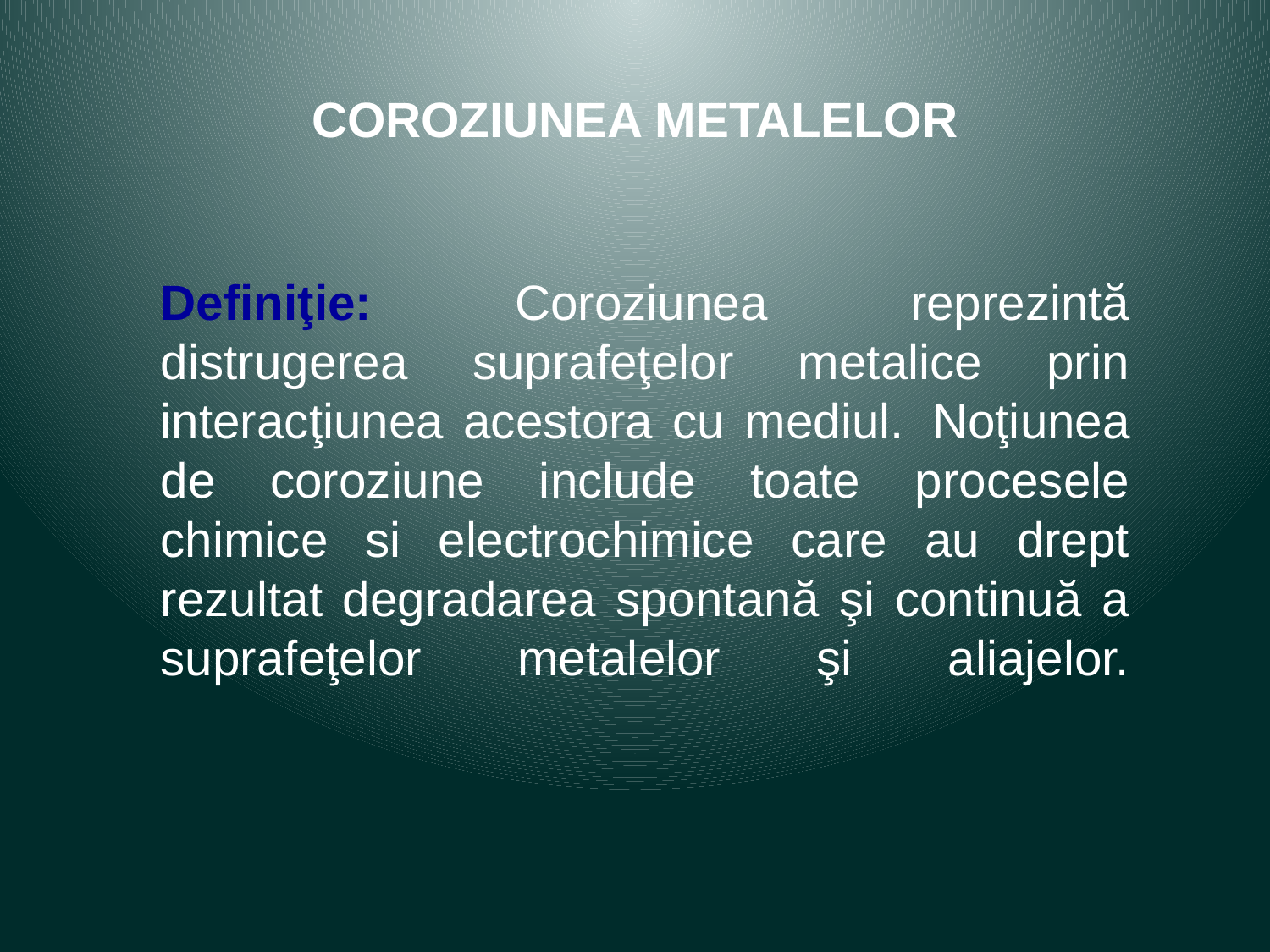

# COROZIUNEA METALELOR

Definiţie: Coroziunea reprezintă distrugerea suprafeţelor metalice prin interacţiunea acestora cu mediul.  Noţiunea de coroziune include toate procesele chimice si electrochimice care au drept rezultat degradarea spontană şi continuă a suprafeţelor metalelor şi aliajelor.